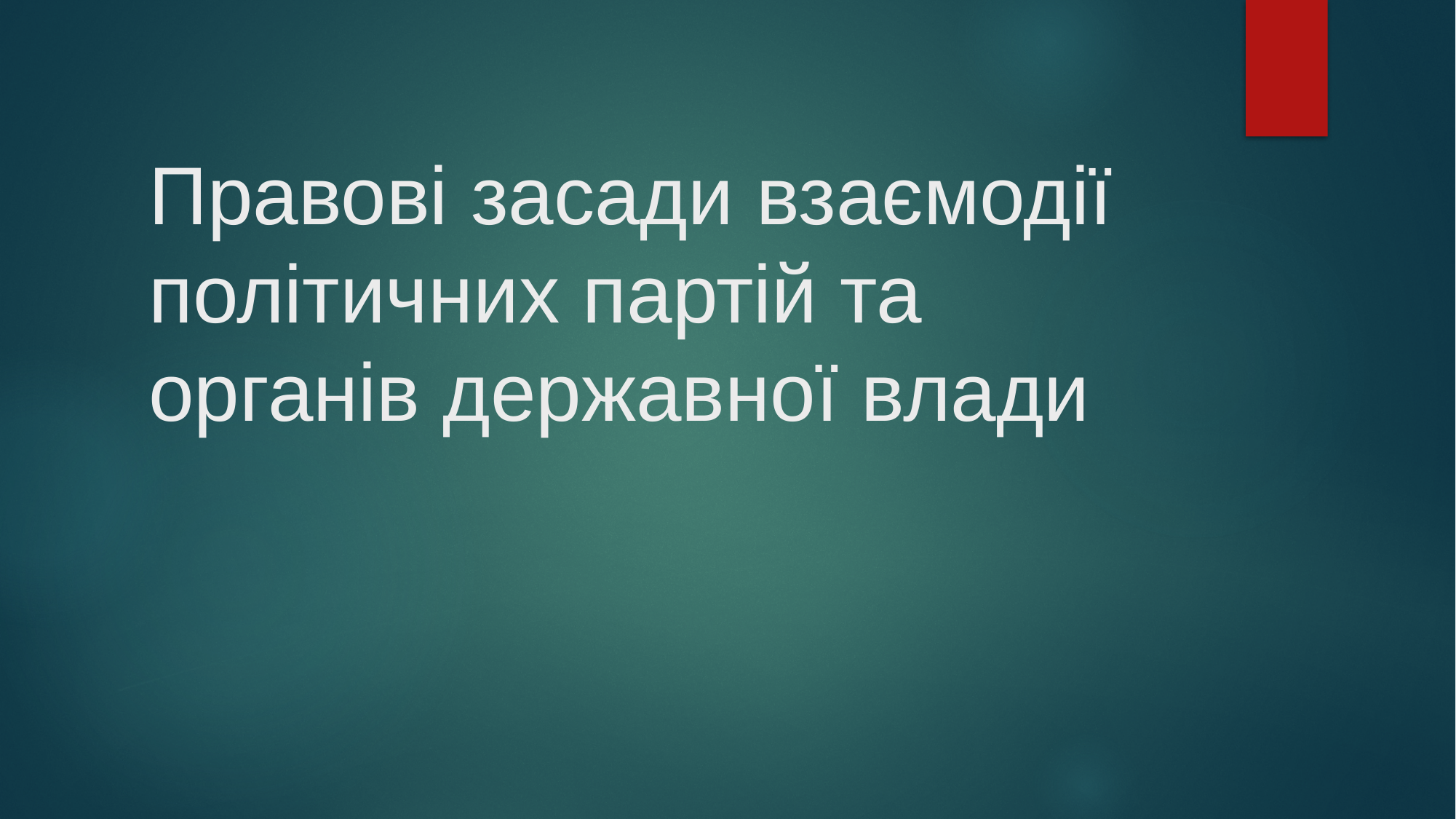

# Правові засади взаємодії політичних партій та органів державної влади